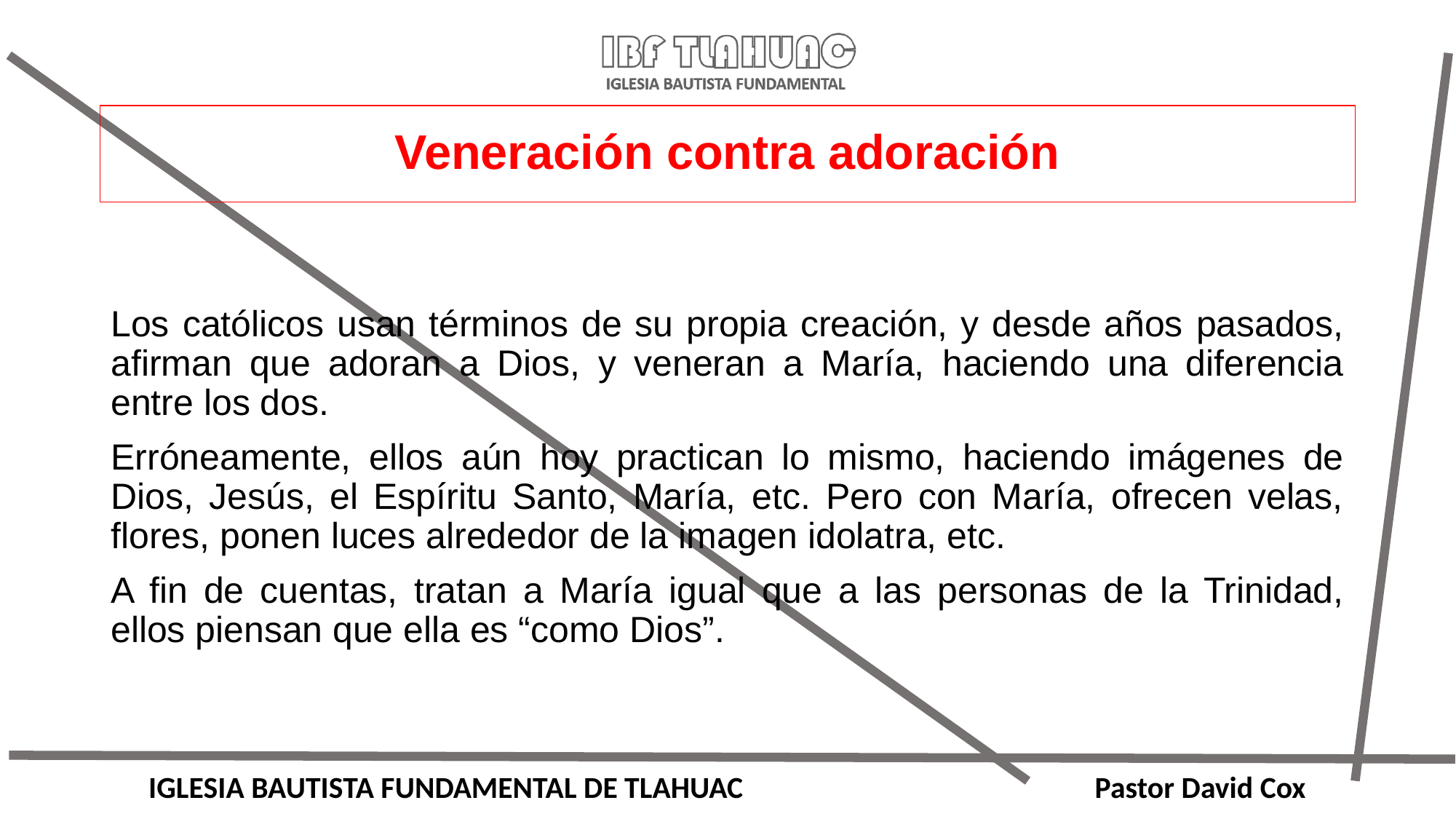

# Veneración contra adoración
Los católicos usan términos de su propia creación, y desde años pasados, afirman que adoran a Dios, y veneran a María, haciendo una diferencia entre los dos.
Erróneamente, ellos aún hoy practican lo mismo, haciendo imágenes de Dios, Jesús, el Espíritu Santo, María, etc. Pero con María, ofrecen velas, flores, ponen luces alrededor de la imagen idolatra, etc.
A fin de cuentas, tratan a María igual que a las personas de la Trinidad, ellos piensan que ella es “como Dios”.
IGLESIA BAUTISTA FUNDAMENTAL DE TLAHUAC                                                   Pastor David Cox